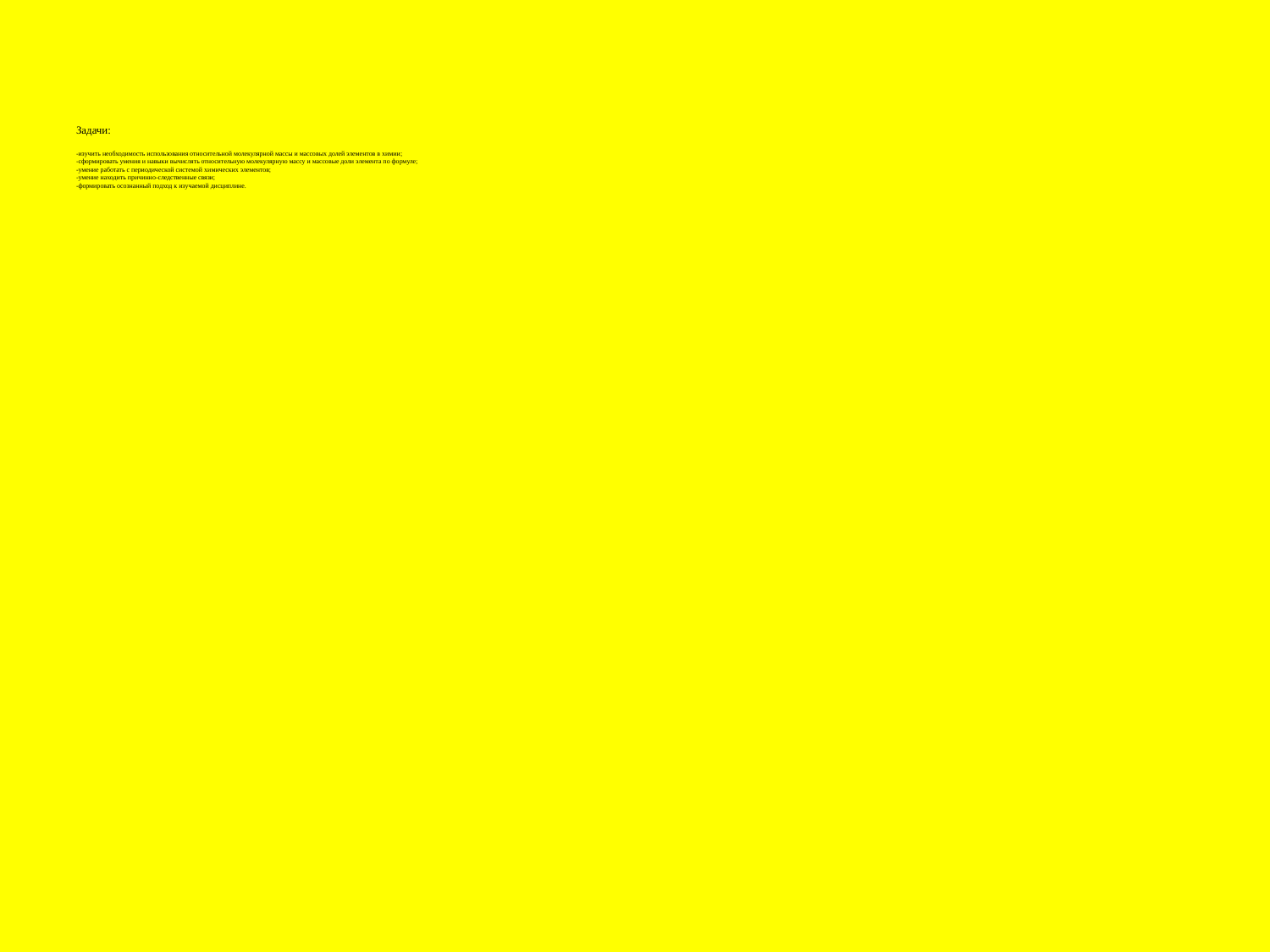

# Задачи: -изучить необходимость использования относительной молекулярной массы и массовых долей элементов в химии; -сформировать умения и навыки вычислять относительную молекулярную массу и массовые доли элемента по формуле; -умение работать с периодической системой химических элементов; -умение находить причинно-следственные связи; -формировать осознанный подход к изучаемой дисциплине.